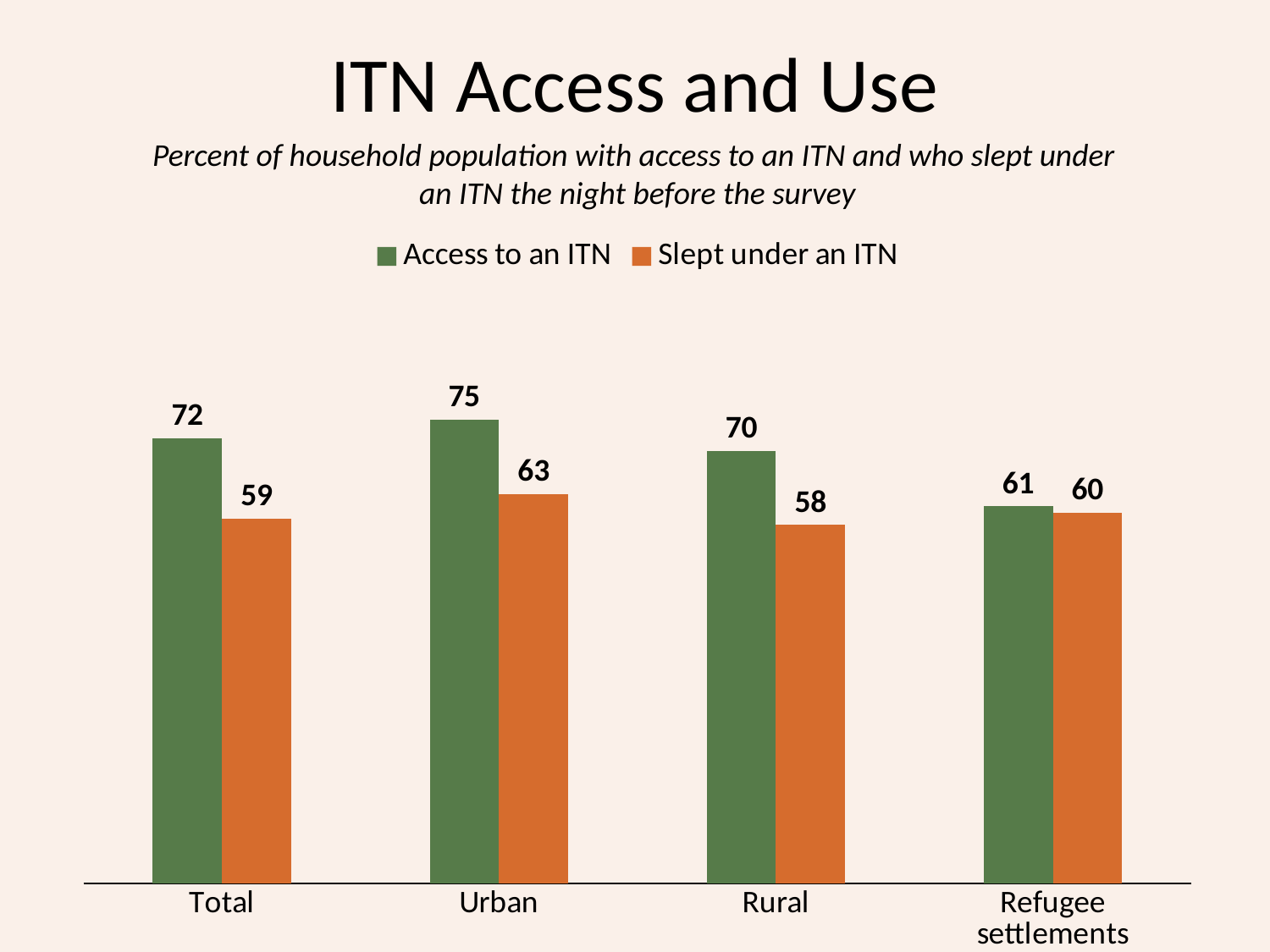

# ITN Access and Use
Percent of household population with access to an ITN and who slept under
an ITN the night before the survey

### Chart

| Category | Access to an ITN | Slept under an ITN |
|---|---|---|
| Total | 72.0 | 59.0 |
| Urban | 75.0 | 63.0 |
| Rural | 70.0 | 58.0 |
| Refugee settlements | 61.0 | 60.0 |